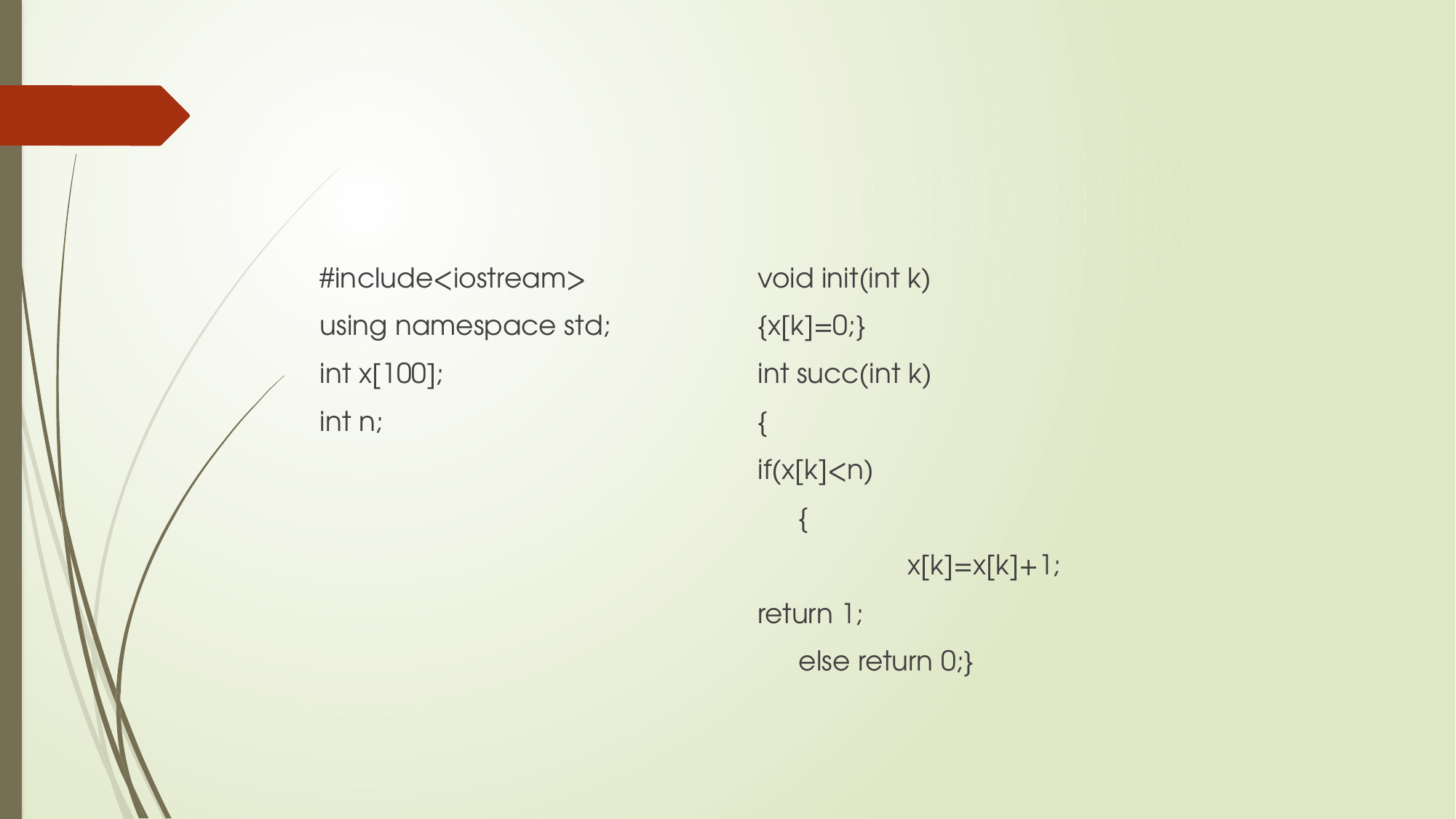

#
#include<iostream>
using namespace std;
int x[100];
int n;

void init(int k)
{x[k]=0;}
int succ(int k)
{
if(x[k]<n)
	{
		x[k]=x[k]+1;
return 1;
	else return 0;}